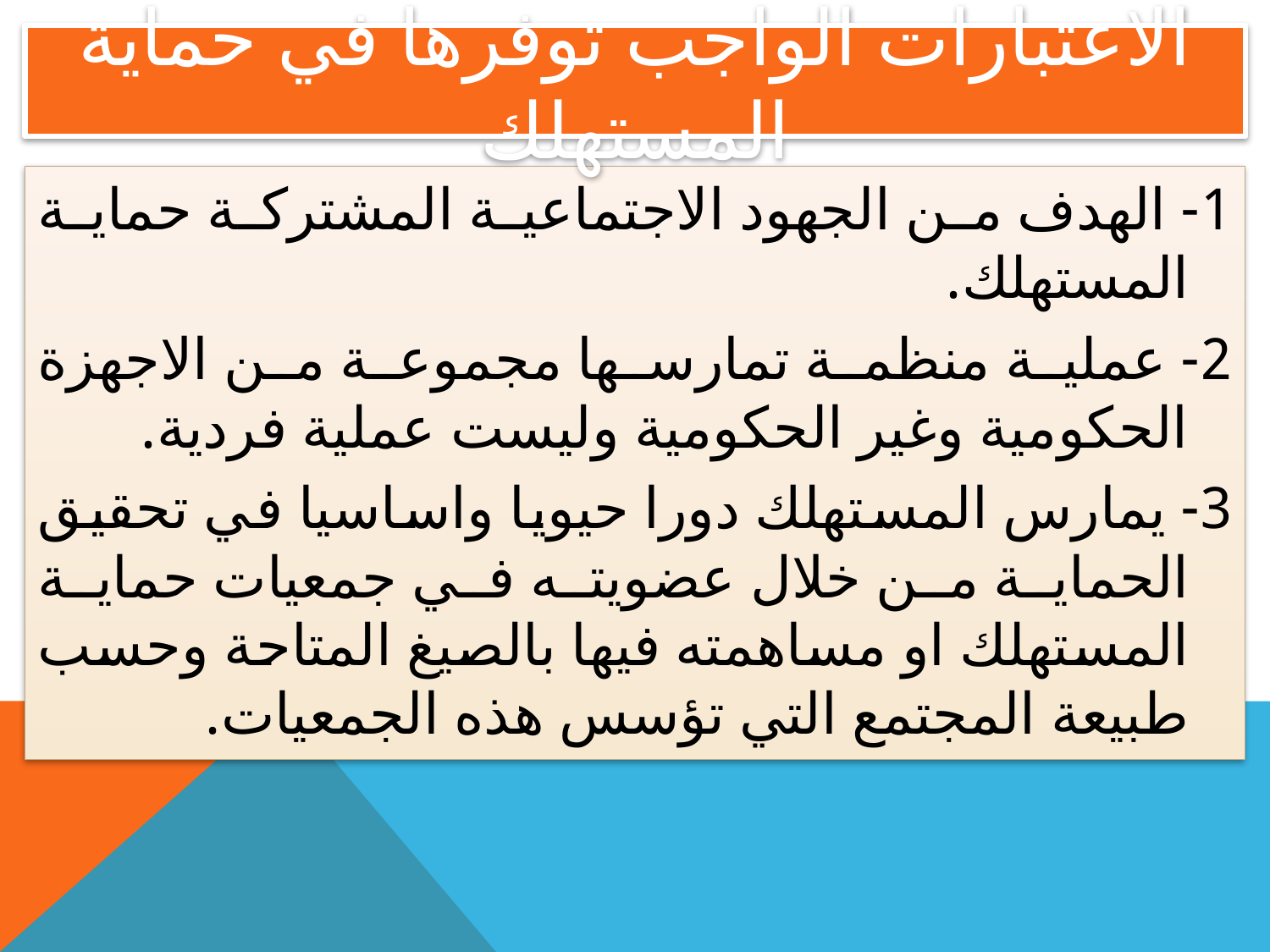

# الاعتبارات الواجب توفرها في حماية المستهلك
1- الهدف من الجهود الاجتماعية المشتركة حماية المستهلك.
2- عملية منظمة تمارسها مجموعة من الاجهزة الحكومية وغير الحكومية وليست عملية فردية.
3- يمارس المستهلك دورا حيويا واساسيا في تحقيق الحماية من خلال عضويته في جمعيات حماية المستهلك او مساهمته فيها بالصيغ المتاحة وحسب طبيعة المجتمع التي تؤسس هذه الجمعيات.